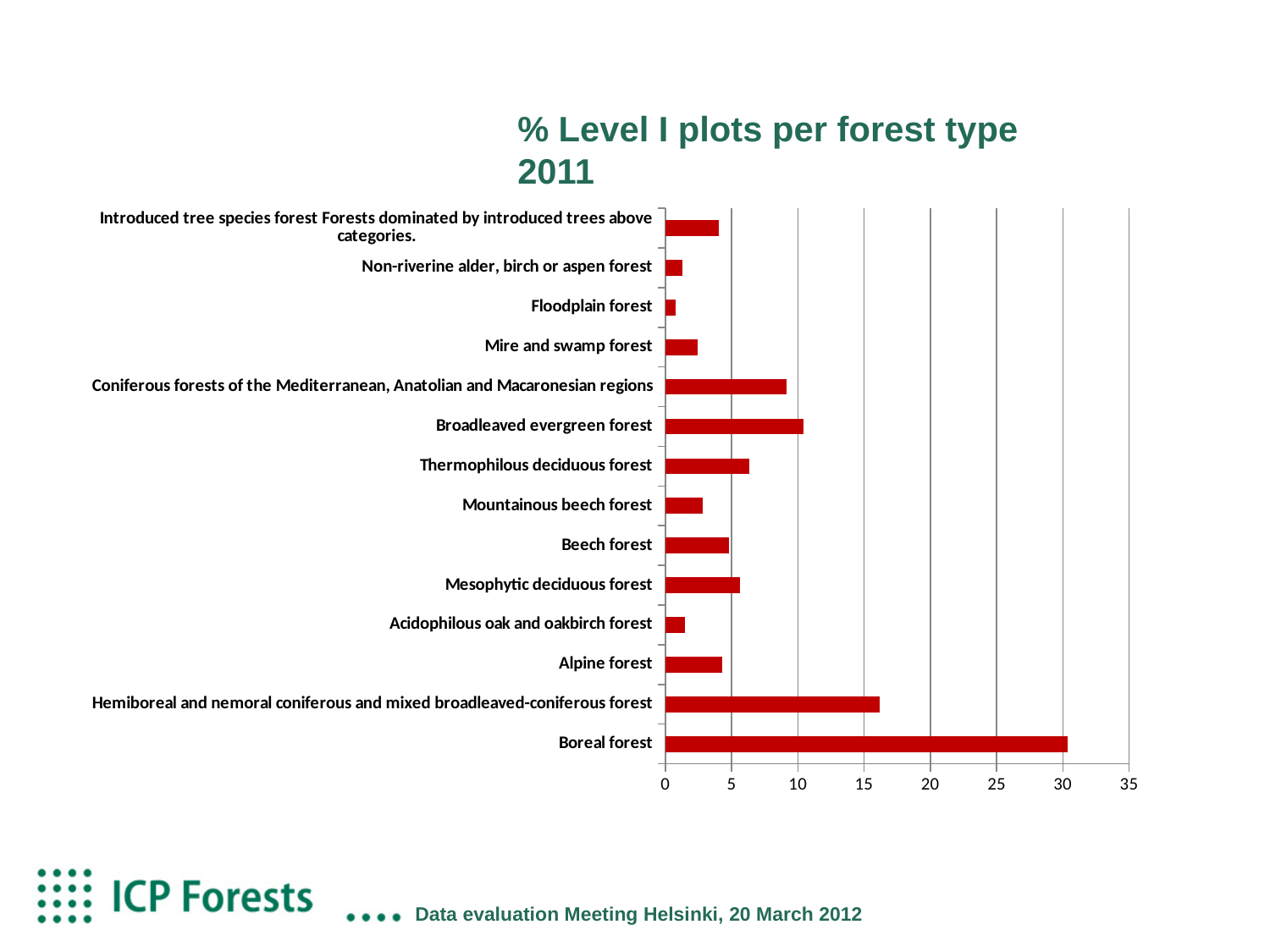

% Level I plots per forest type 2011

### Chart

| Category |  |
|---|---|
| Boreal forest | 30.340958135520072 |
| Hemiboreal and nemoral coniferous and mixed broadleaved-coniferous forest | 16.170335203567824 |
| Alpine forest | 4.3015393468565675 |
| Acidophilous oak and oakbirch forest | 1.4674147604661198 |
| Mesophytic deciduous forest | 5.610703495899872 |
| Beech forest | 4.805064019565529 |
| Mountainous beech forest | 2.8053517479499357 |
| Thermophilous deciduous forest | 6.315638037692418 |
| Broadleaved evergreen forest | 10.444540353905916 |
| Coniferous forests of the Mediterranean, Anatolian and Macaronesian regions | 9.178535462523378 |
| Mire and swamp forest | 2.460077686663789 |
| Floodplain forest | 0.7912530571140844 |
| Non-riverine alder, birch or aspen forest | 1.2803913106027909 |
| Introduced tree species forest Forests dominated by introduced trees above categories. | 4.028197381671702 |